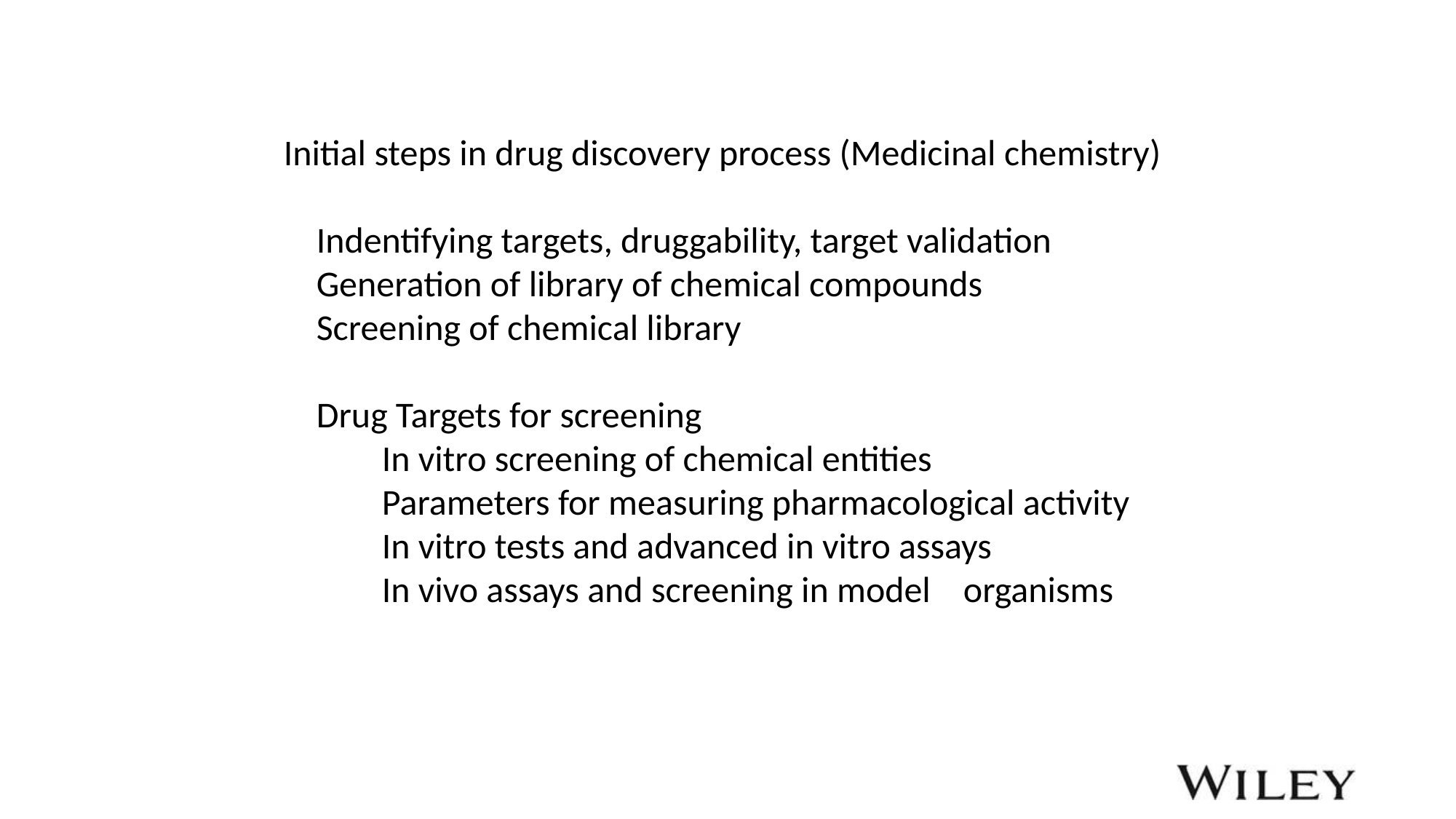

Initial steps in drug discovery process (Medicinal chemistry)

    Indentifying targets, druggability, target validation
    Generation of library of chemical compounds
    Screening of chemical library

    Drug Targets for screening
            In vitro screening of chemical entities
            Parameters for measuring pharmacological activity
            In vitro tests and advanced in vitro assays
            In vivo assays and screening in model    organisms